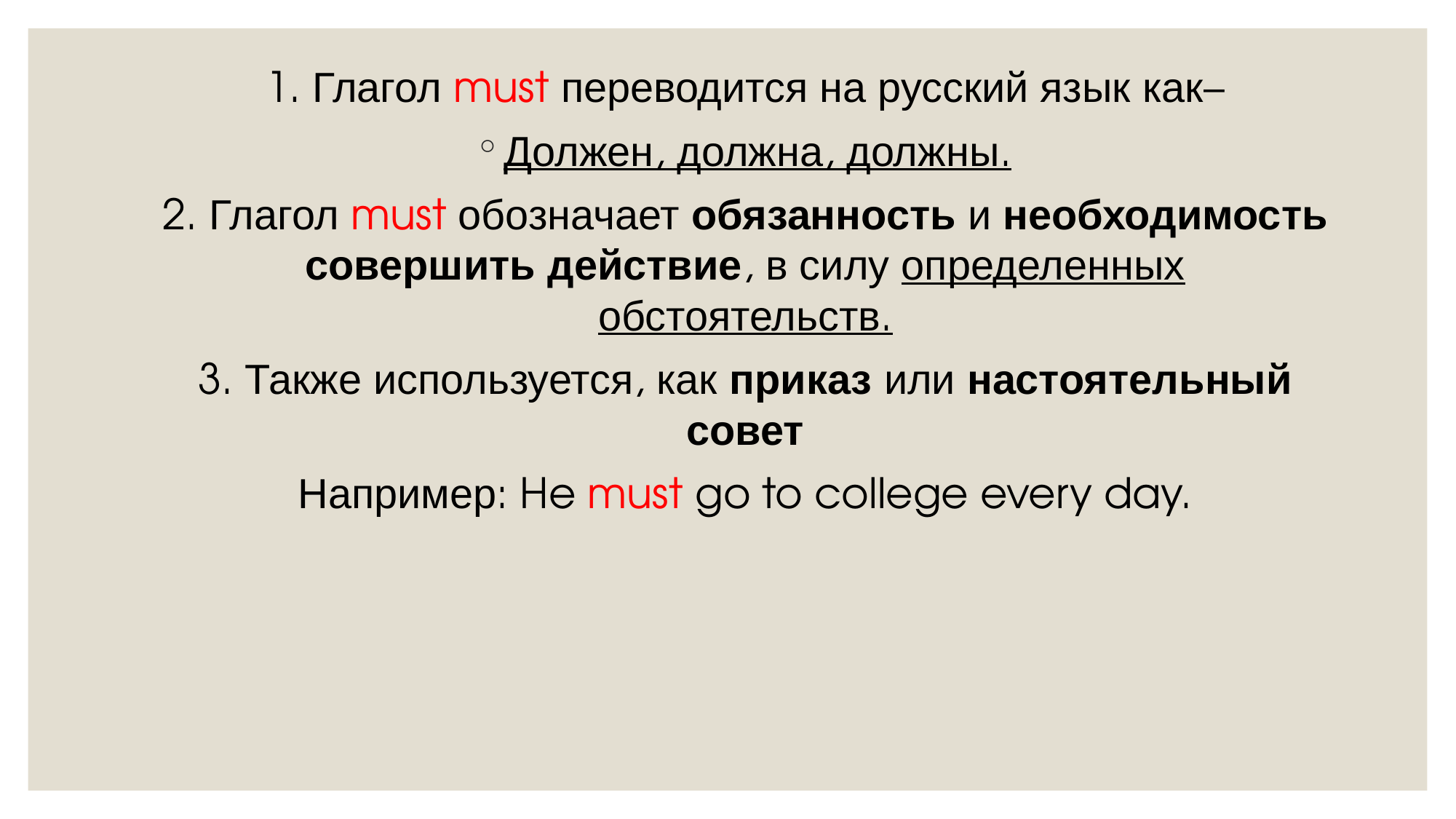

1. Глагол must переводится на русский язык как–
Должен, должна, должны.
2. Глагол must обозначает обязанность и необходимость совершить действие, в силу определенных обстоятельств.
3. Также используется, как приказ или настоятельный совет
Например: He must go to college every day.